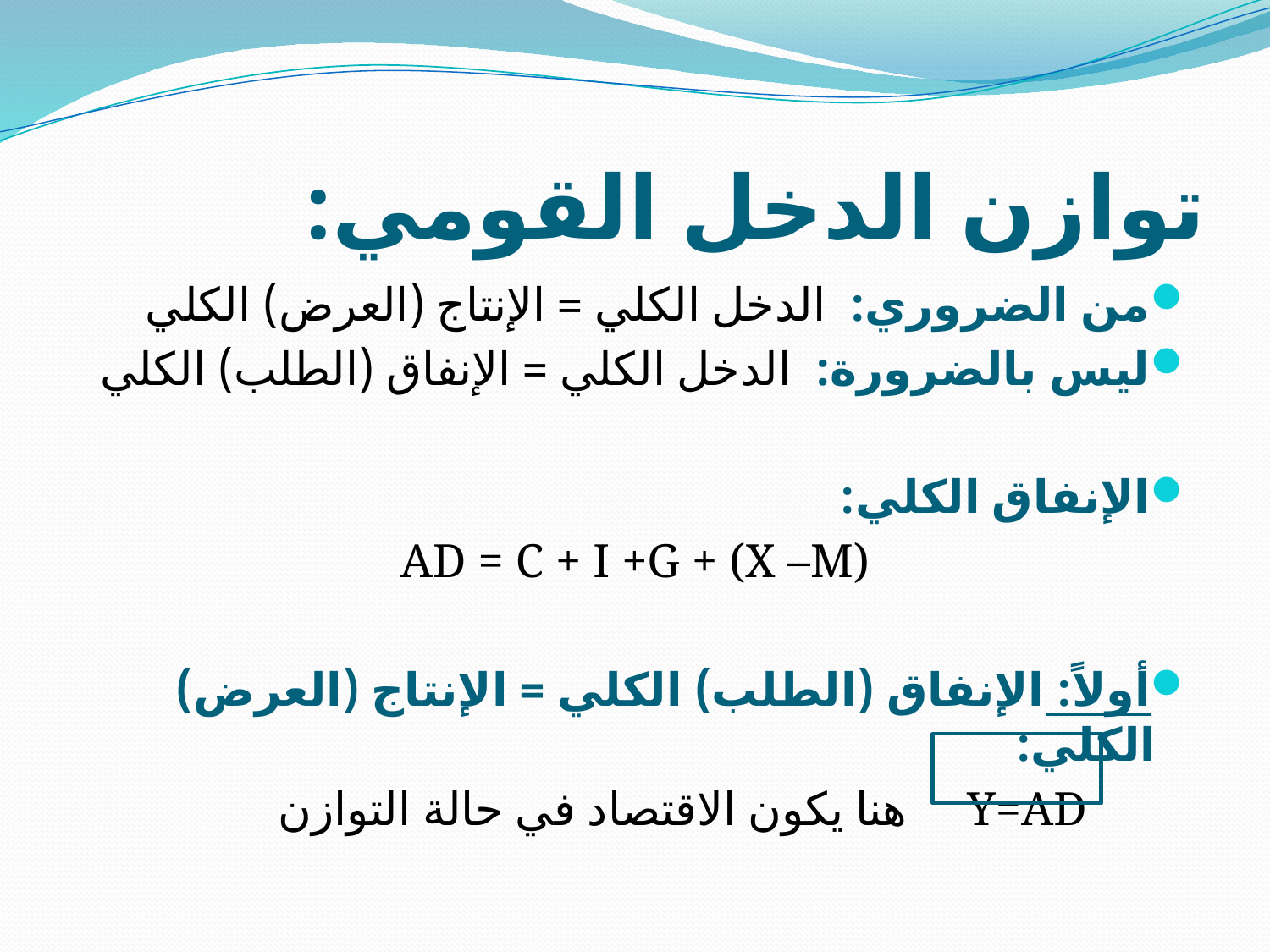

# توازن الدخل القومي:
من الضروري:  الدخل الكلي = الإنتاج (العرض) الكلي
ليس بالضرورة:  الدخل الكلي = الإنفاق (الطلب) الكلي

الإنفاق الكلي:
AD = C + I +G + (X –M)

أولاً: الإنفاق (الطلب) الكلي = الإنتاج (العرض) الكلي:
         Y=AD     هنا يكون الاقتصاد في حالة التوازن